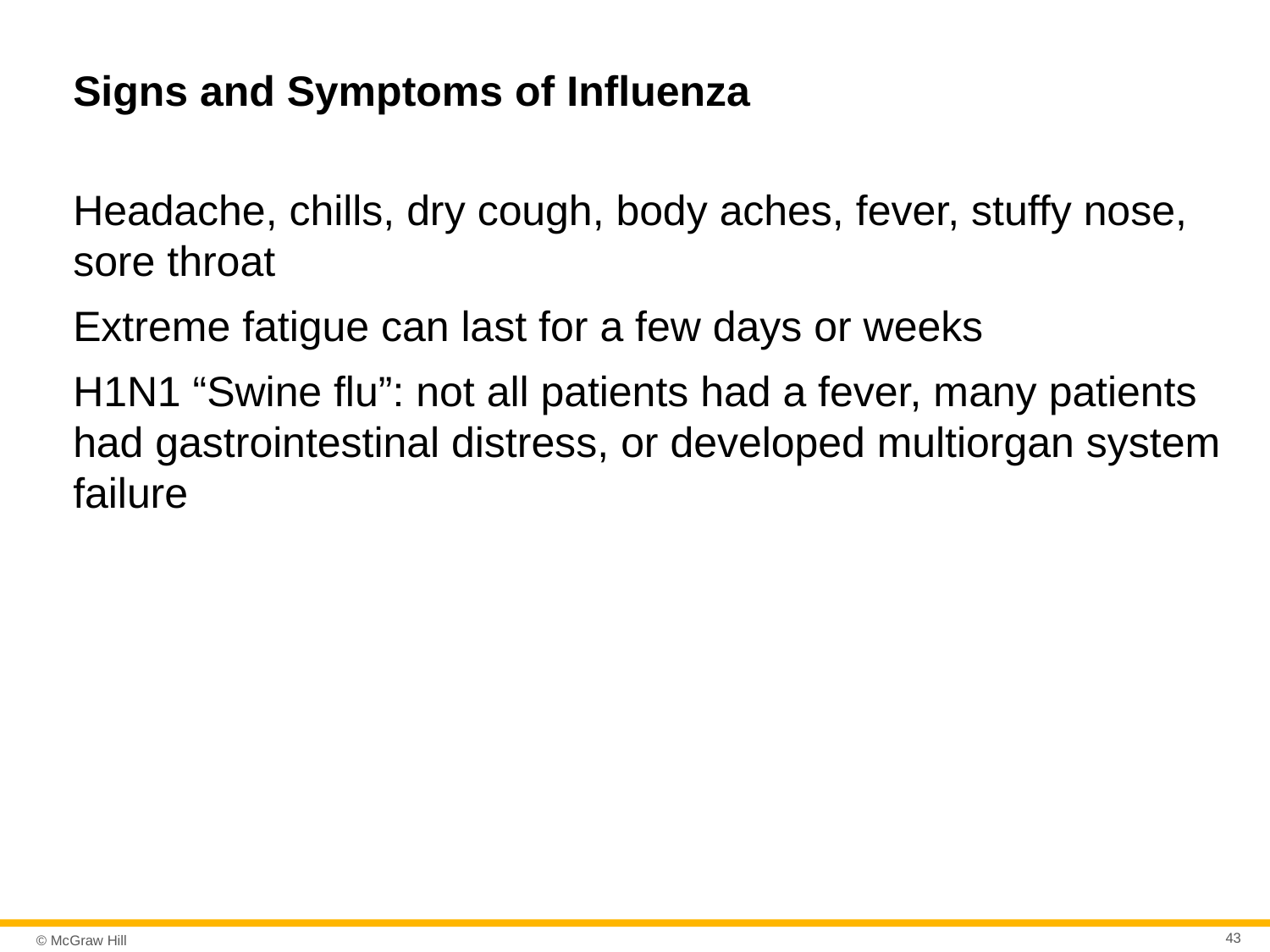

# Signs and Symptoms of Influenza
Headache, chills, dry cough, body aches, fever, stuffy nose, sore throat
Extreme fatigue can last for a few days or weeks
H1N1 “Swine flu”: not all patients had a fever, many patients had gastrointestinal distress, or developed multiorgan system failure